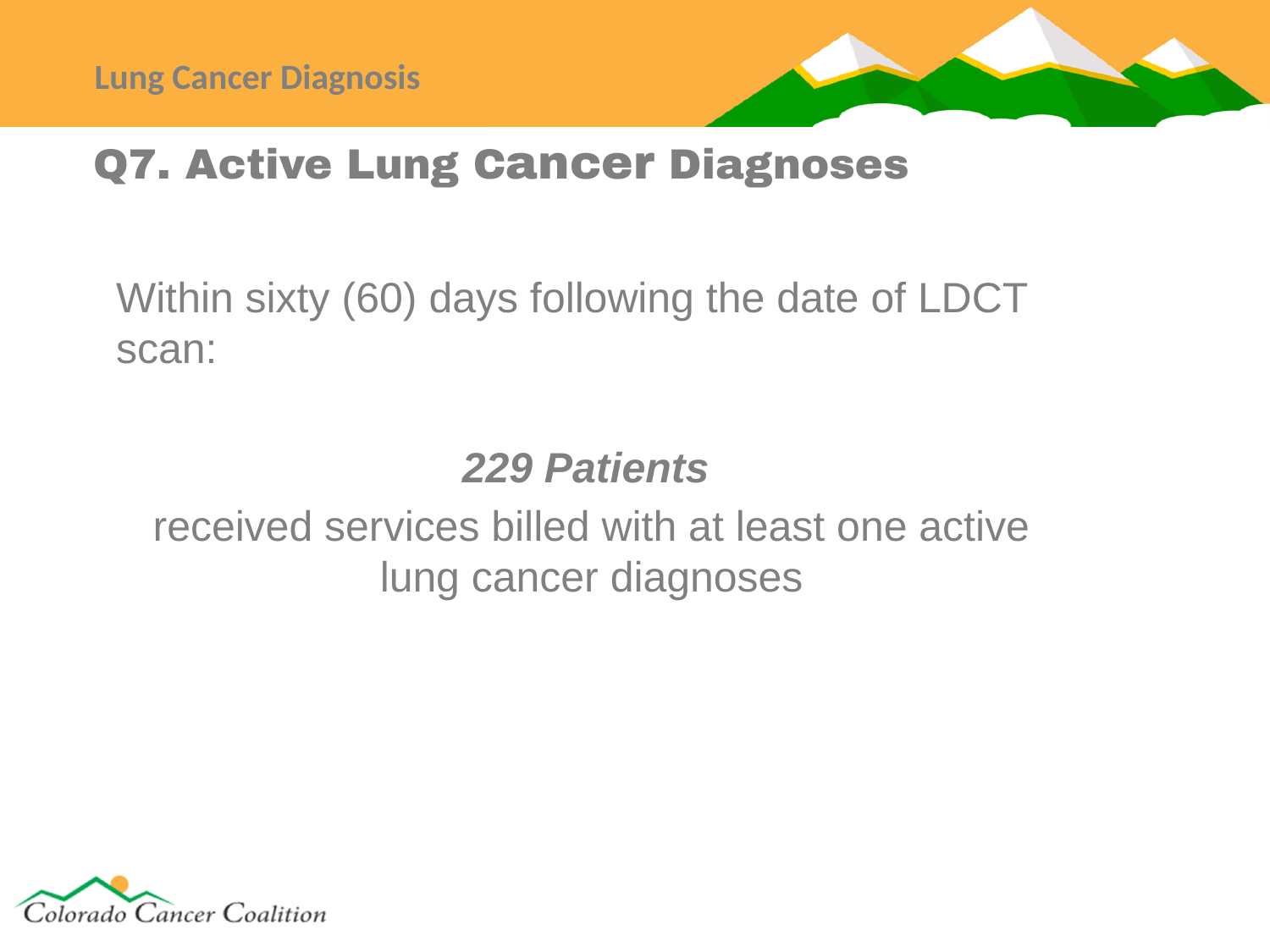

Lung Cancer Diagnosis
# Q7. Active Lung Cancer Diagnoses
Within sixty (60) days following the date of LDCT scan:

229 Patients
received services billed with at least one active lung cancer diagnoses